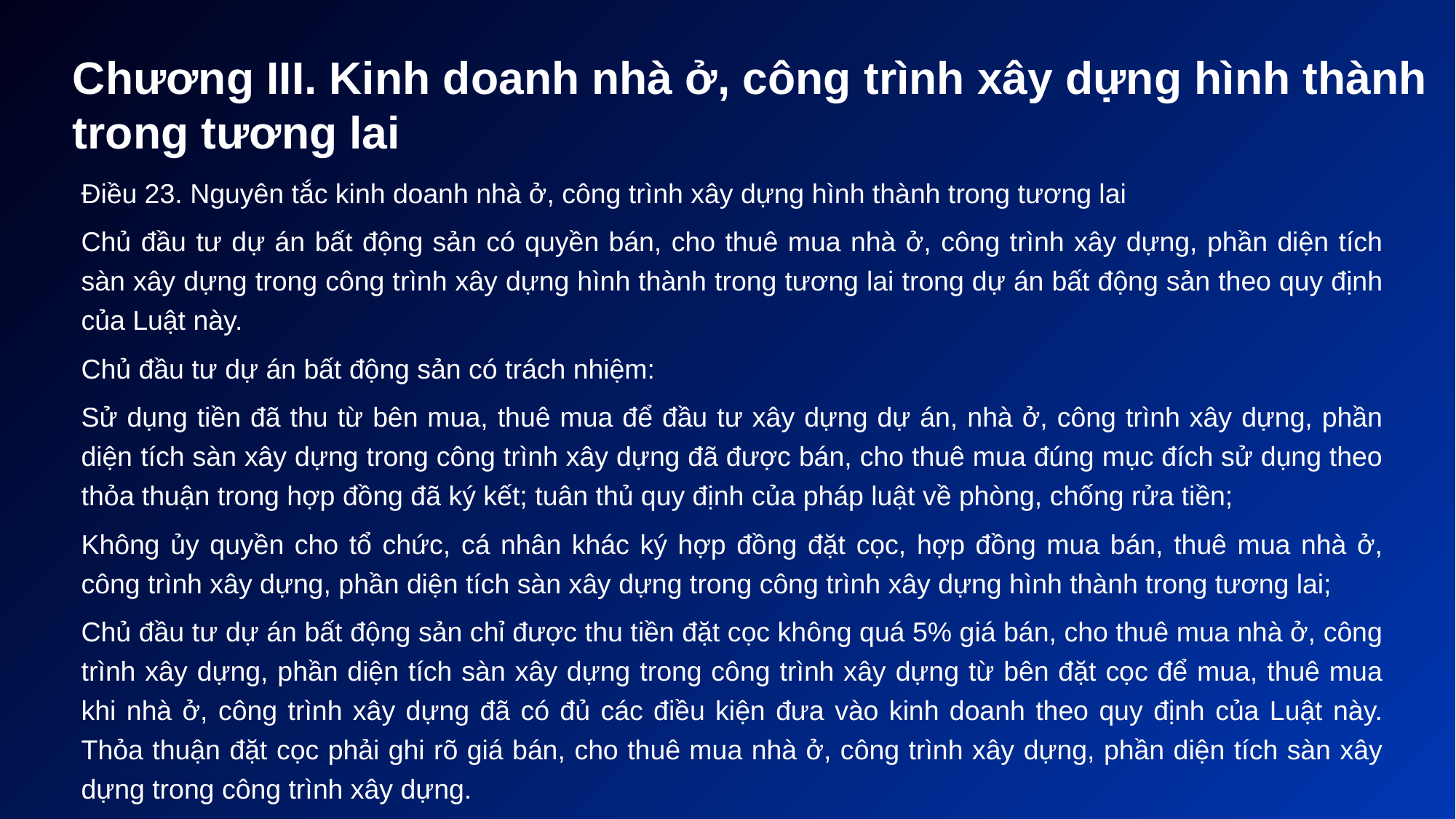

# Chương III. Kinh doanh nhà ở, công trình xây dựng hình thành trong tương lai
Điều 23. Nguyên tắc kinh doanh nhà ở, công trình xây dựng hình thành trong tương lai
Chủ đầu tư dự án bất động sản có quyền bán, cho thuê mua nhà ở, công trình xây dựng, phần diện tích sàn xây dựng trong công trình xây dựng hình thành trong tương lai trong dự án bất động sản theo quy định của Luật này.
Chủ đầu tư dự án bất động sản có trách nhiệm:
Sử dụng tiền đã thu từ bên mua, thuê mua để đầu tư xây dựng dự án, nhà ở, công trình xây dựng, phần diện tích sàn xây dựng trong công trình xây dựng đã được bán, cho thuê mua đúng mục đích sử dụng theo thỏa thuận trong hợp đồng đã ký kết; tuân thủ quy định của pháp luật về phòng, chống rửa tiền;
Không ủy quyền cho tổ chức, cá nhân khác ký hợp đồng đặt cọc, hợp đồng mua bán, thuê mua nhà ở, công trình xây dựng, phần diện tích sàn xây dựng trong công trình xây dựng hình thành trong tương lai;
Chủ đầu tư dự án bất động sản chỉ được thu tiền đặt cọc không quá 5% giá bán, cho thuê mua nhà ở, công trình xây dựng, phần diện tích sàn xây dựng trong công trình xây dựng từ bên đặt cọc để mua, thuê mua khi nhà ở, công trình xây dựng đã có đủ các điều kiện đưa vào kinh doanh theo quy định của Luật này. Thỏa thuận đặt cọc phải ghi rõ giá bán, cho thuê mua nhà ở, công trình xây dựng, phần diện tích sàn xây dựng trong công trình xây dựng.